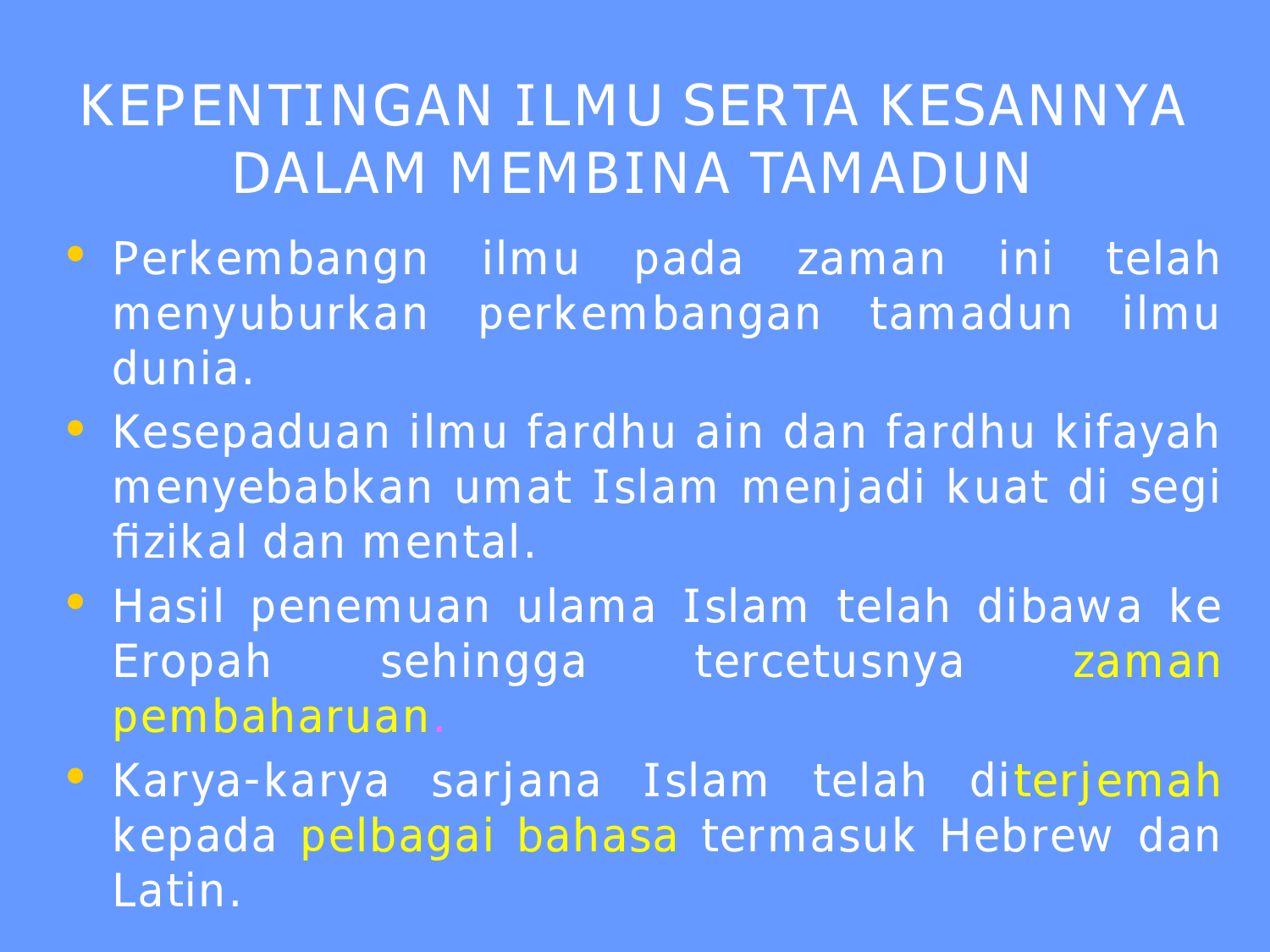

KEPENTINGAN ILMU SERTA KESANNYA DALAM MEMBINA TAMADUN
Perkembangn ilmu pada zaman ini telah menyuburkan perkembangan tamadun ilmu dunia.
Kesepaduan ilmu fardhu ain dan fardhu kifayah menyebabkan umat Islam menjadi kuat di segi fizikal dan mental.
Hasil penemuan ulama Islam telah dibawa ke Eropah sehingga tercetusnya zaman pembaharuan.
Karya-karya sarjana Islam telah diterjemah kepada pelbagai bahasa termasuk Hebrew dan Latin.